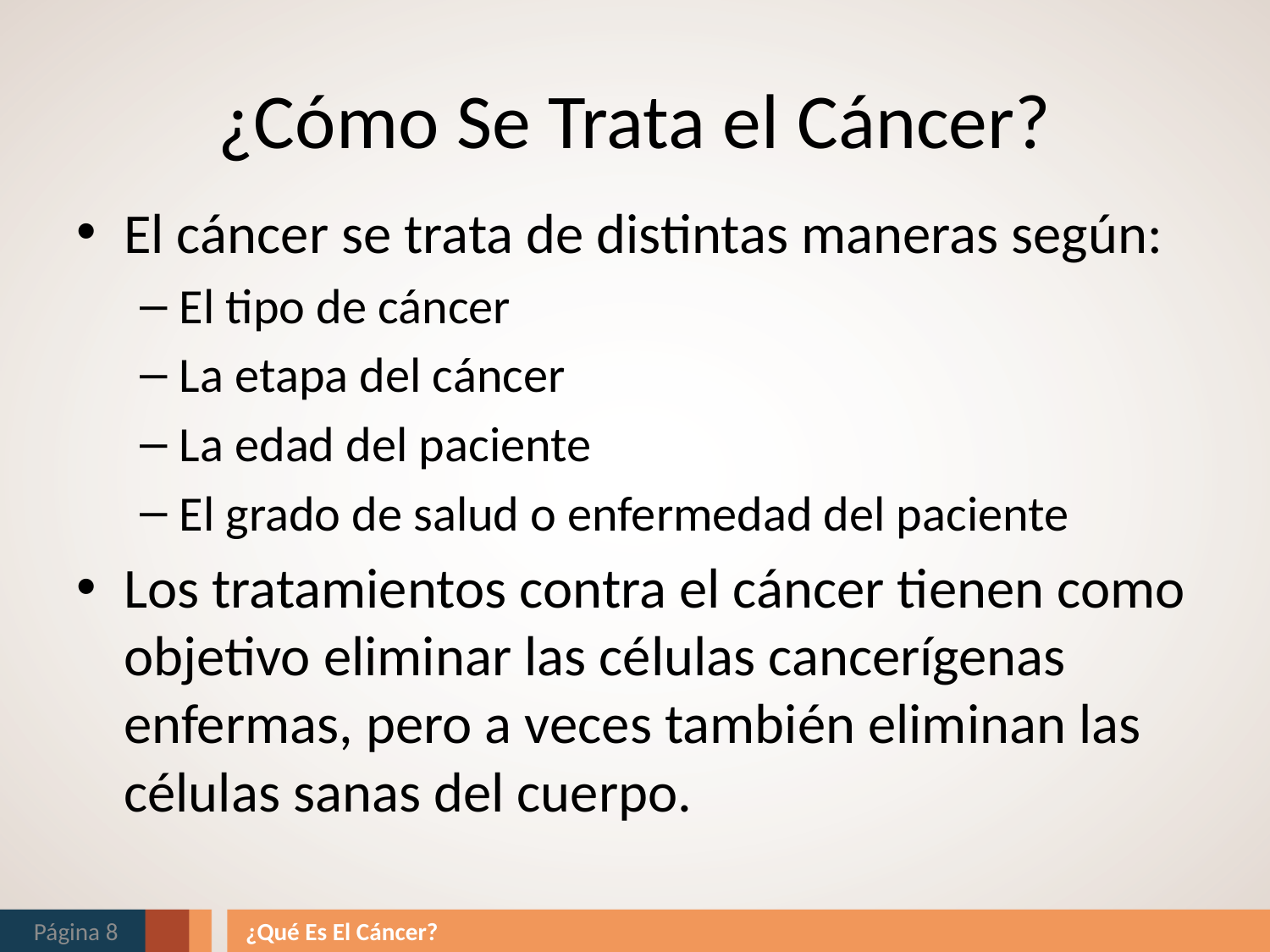

# ¿Cómo Se Trata el Cáncer?
El cáncer se trata de distintas maneras según:
El tipo de cáncer
La etapa del cáncer
La edad del paciente
El grado de salud o enfermedad del paciente
Los tratamientos contra el cáncer tienen como objetivo eliminar las células cancerígenas enfermas, pero a veces también eliminan las células sanas del cuerpo.

Página 8
¿Qué Es El Cáncer?